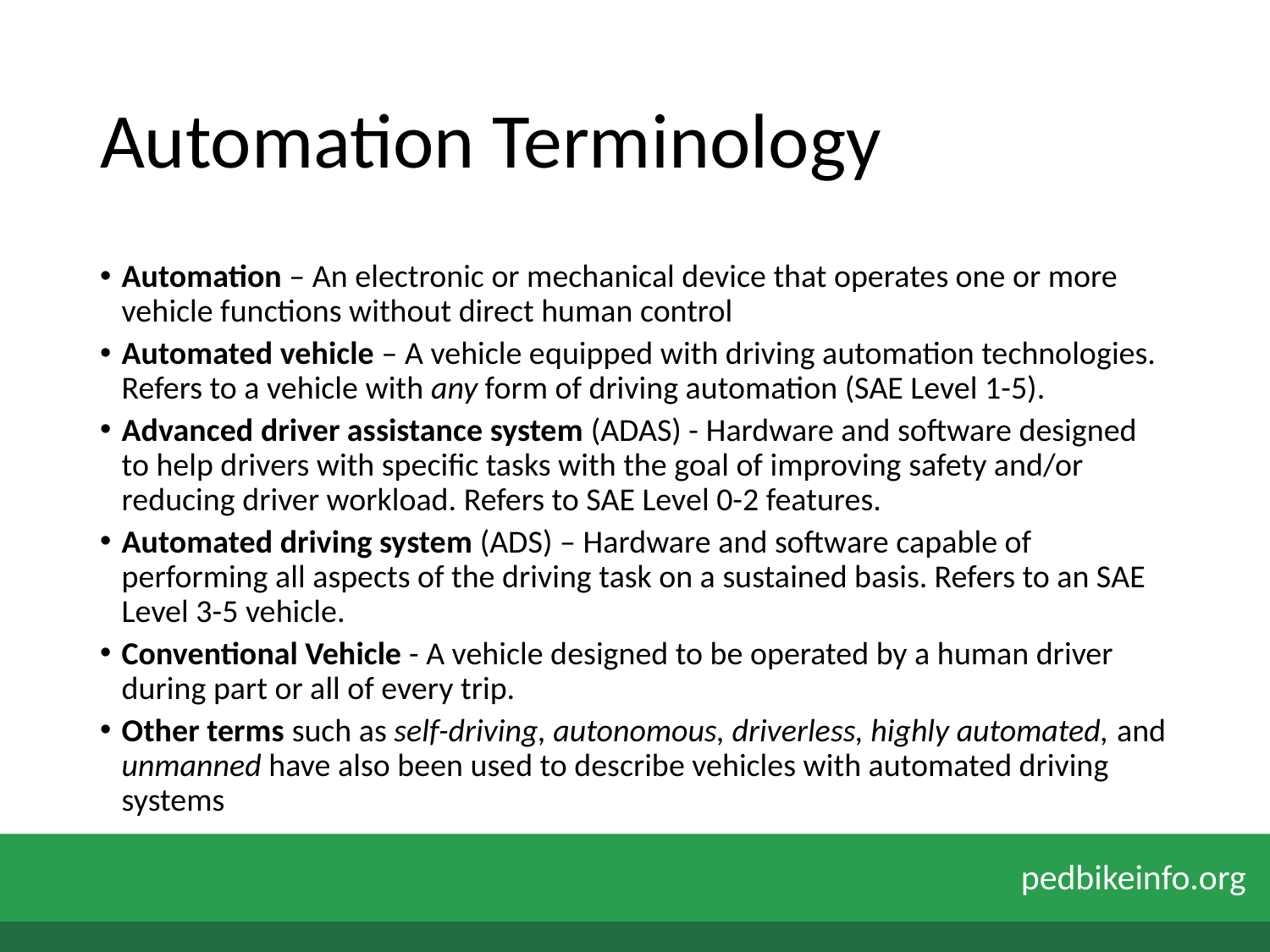

# Automation Terminology
Automation – An electronic or mechanical device that operates one or more vehicle functions without direct human control
Automated vehicle – A vehicle equipped with driving automation technologies. Refers to a vehicle with any form of driving automation (SAE Level 1-5).
Advanced driver assistance system (ADAS) - Hardware and software designed to help drivers with specific tasks with the goal of improving safety and/or reducing driver workload. Refers to SAE Level 0-2 features.
Automated driving system (ADS) – Hardware and software capable of performing all aspects of the driving task on a sustained basis. Refers to an SAE Level 3-5 vehicle.
Conventional Vehicle - A vehicle designed to be operated by a human driver during part or all of every trip.
Other terms such as self-driving, autonomous, driverless, highly automated, and unmanned have also been used to describe vehicles with automated driving systems